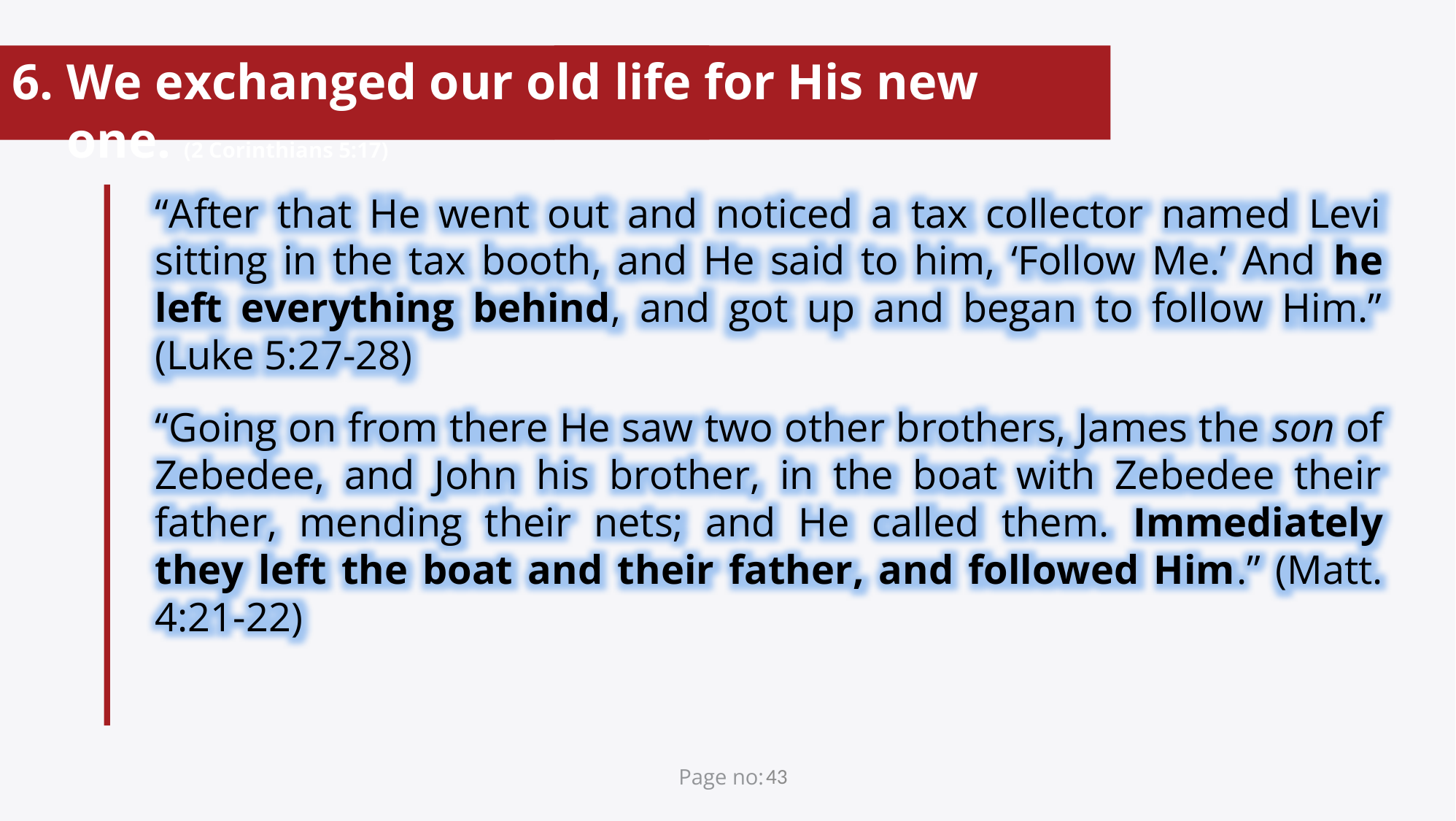

We exchanged our old life for His new one. (2 Corinthians 5:17)

“After that He went out and noticed a tax collector named Levi sitting in the tax booth, and He said to him, ‘Follow Me.’ And he left everything behind, and got up and began to follow Him.” (Luke 5:27-28)
“Going on from there He saw two other brothers, James the son of Zebedee, and John his brother, in the boat with Zebedee their father, mending their nets; and He called them. Immediately they left the boat and their father, and followed Him.” (Matt. 4:21-22)